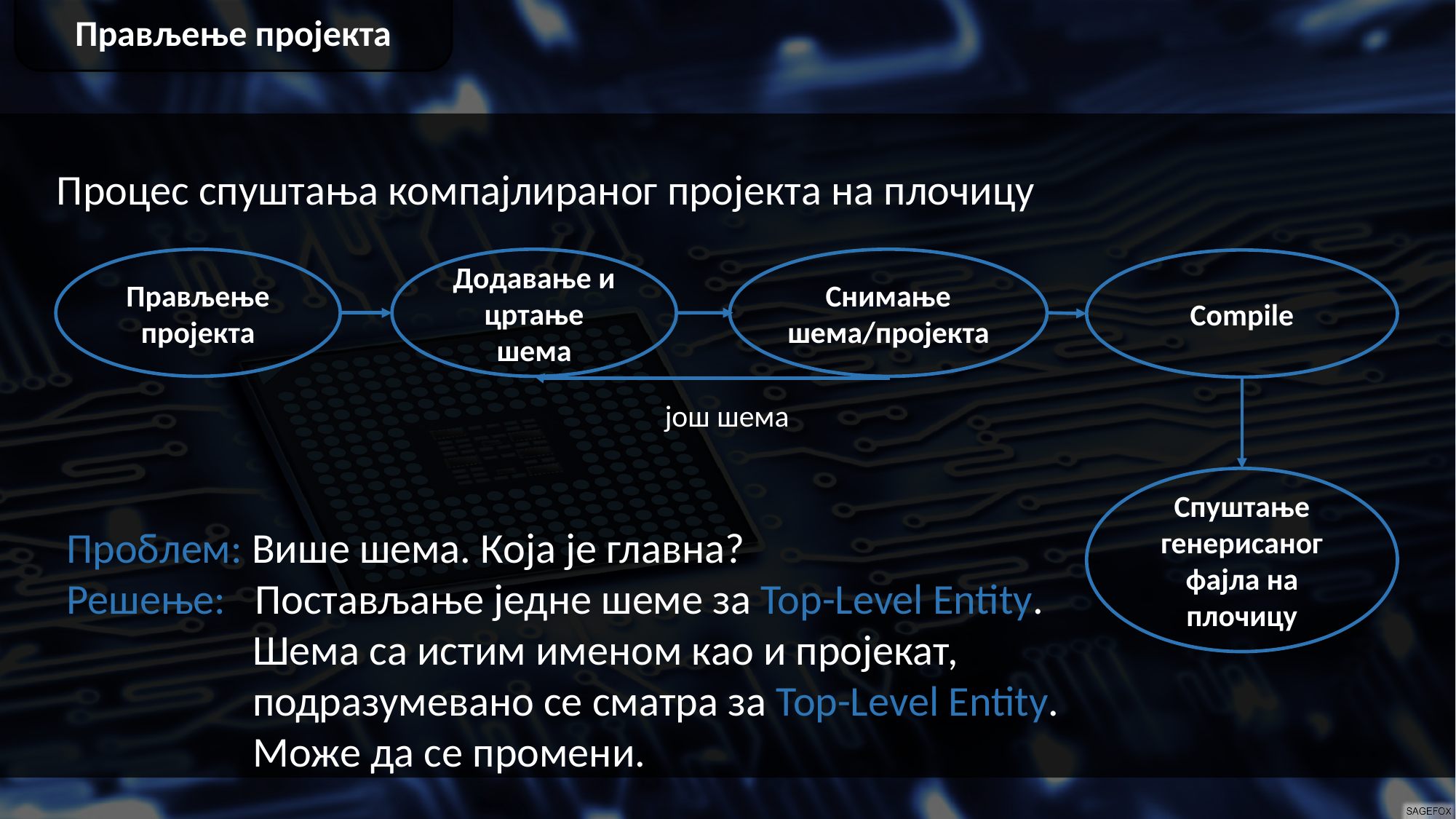

Прављење пројекта

Процес спуштања компајлираног пројекта на плочицу

Прављење пројекта
Додавање и цртање шема
Снимање шема/пројекта
Compile
још шема
Спуштање генерисаног фајла на плочицу
Проблем: Више шема. Која је главна?
Решење:   Постављање једне шеме за Top-Level Entity.
	        Шема са истим именом као и пројекат, 		        подразумевано се сматра за Top-Level Entity.
	        Може да се промени.